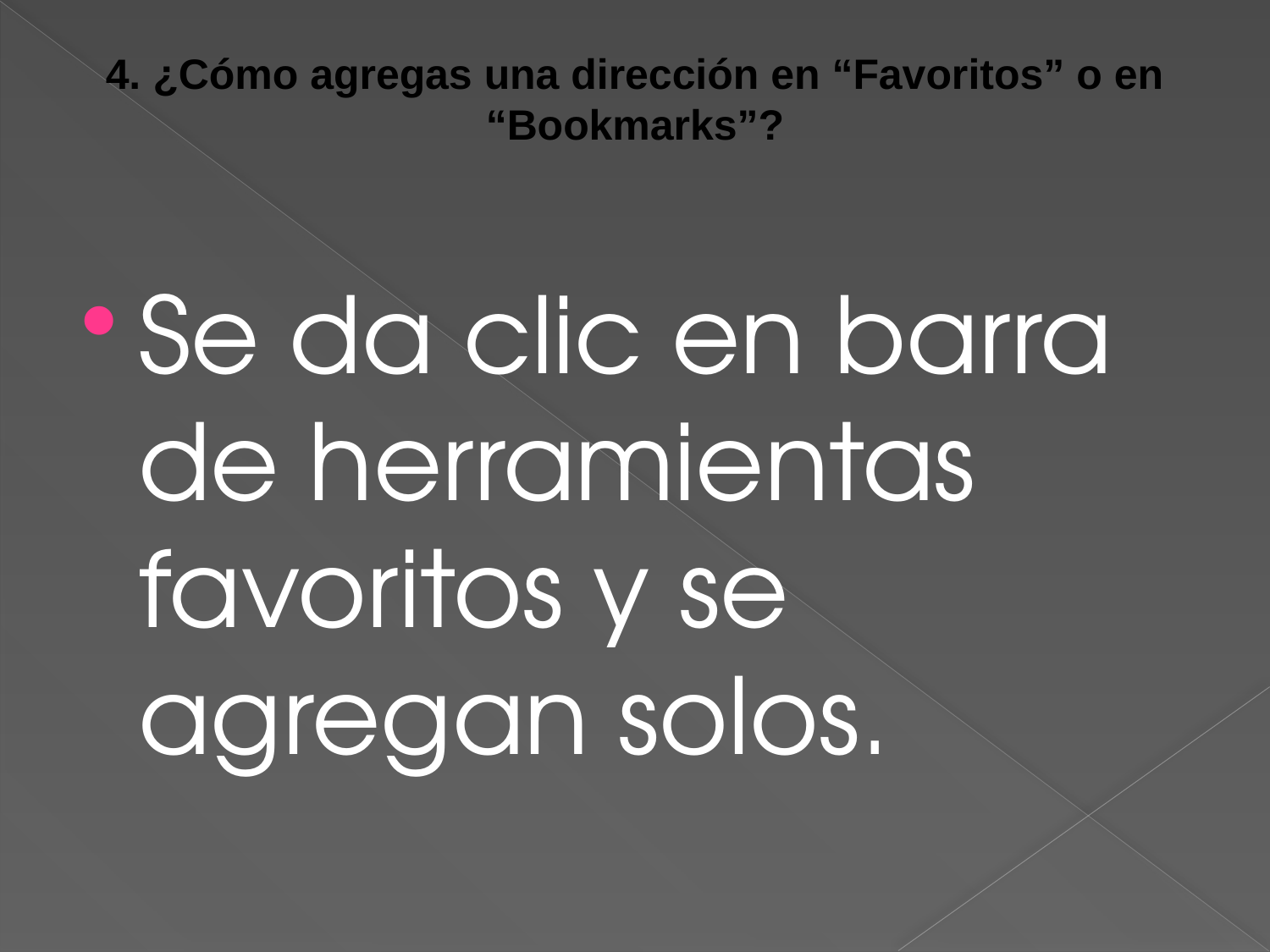

# 4. ¿Cómo agregas una dirección en “Favoritos” o en “Bookmarks”?
Se da clic en barra de herramientas favoritos y se agregan solos.